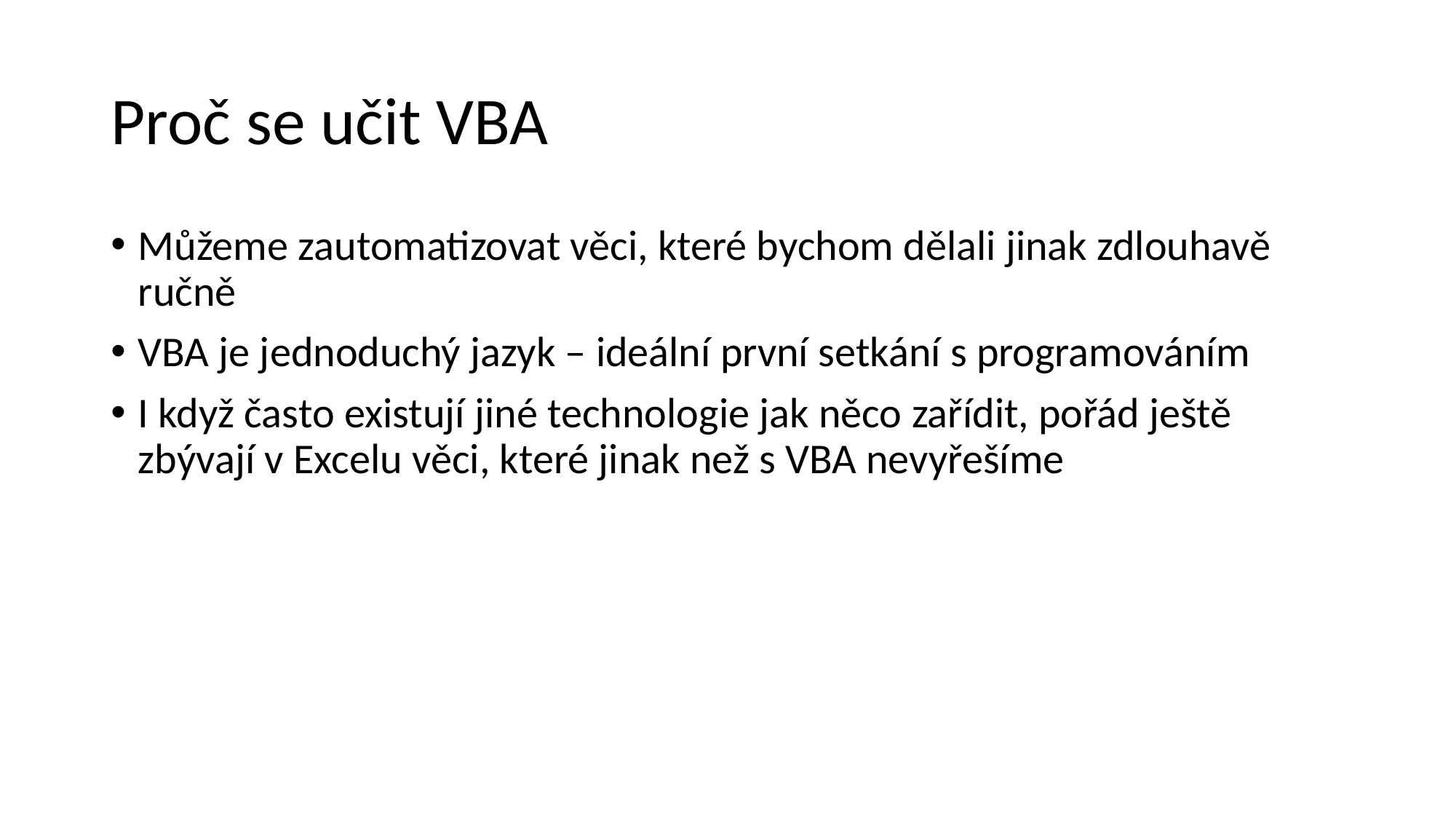

# Proč se učit VBA
Můžeme zautomatizovat věci, které bychom dělali jinak zdlouhavě ručně
VBA je jednoduchý jazyk – ideální první setkání s programováním
I když často existují jiné technologie jak něco zařídit, pořád ještě zbývají v Excelu věci, které jinak než s VBA nevyřešíme